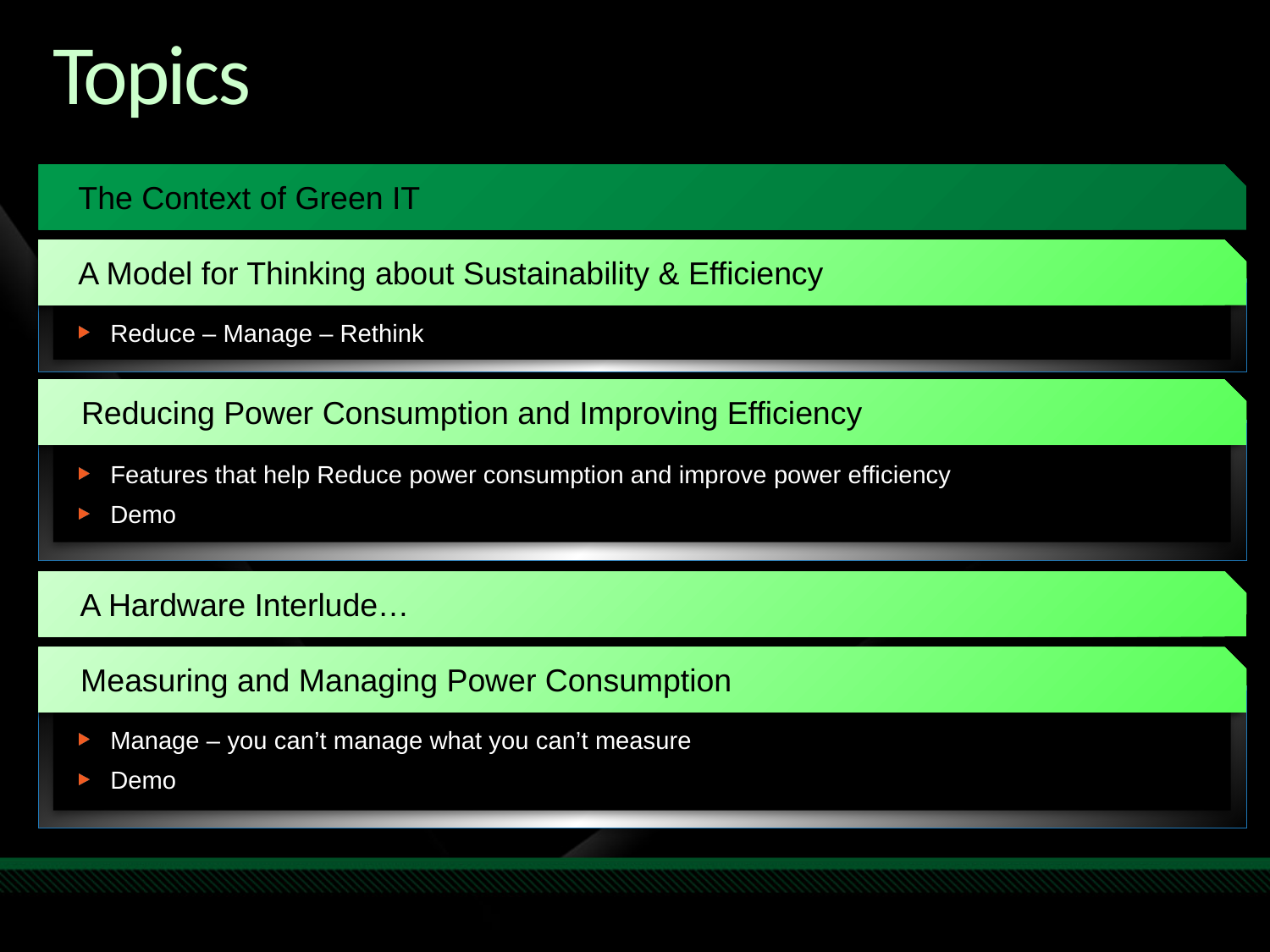

# Topics

The Context of Green IT

A Model for Thinking about Sustainability & Efficiency

Reduce – Manage – Rethink

Reducing Power Consumption and Improving Efficiency

Features that help Reduce power consumption and improve power efficiency
Demo

A Hardware Interlude…

Measuring and Managing Power Consumption

Manage – you can’t manage what you can’t measure
Demo